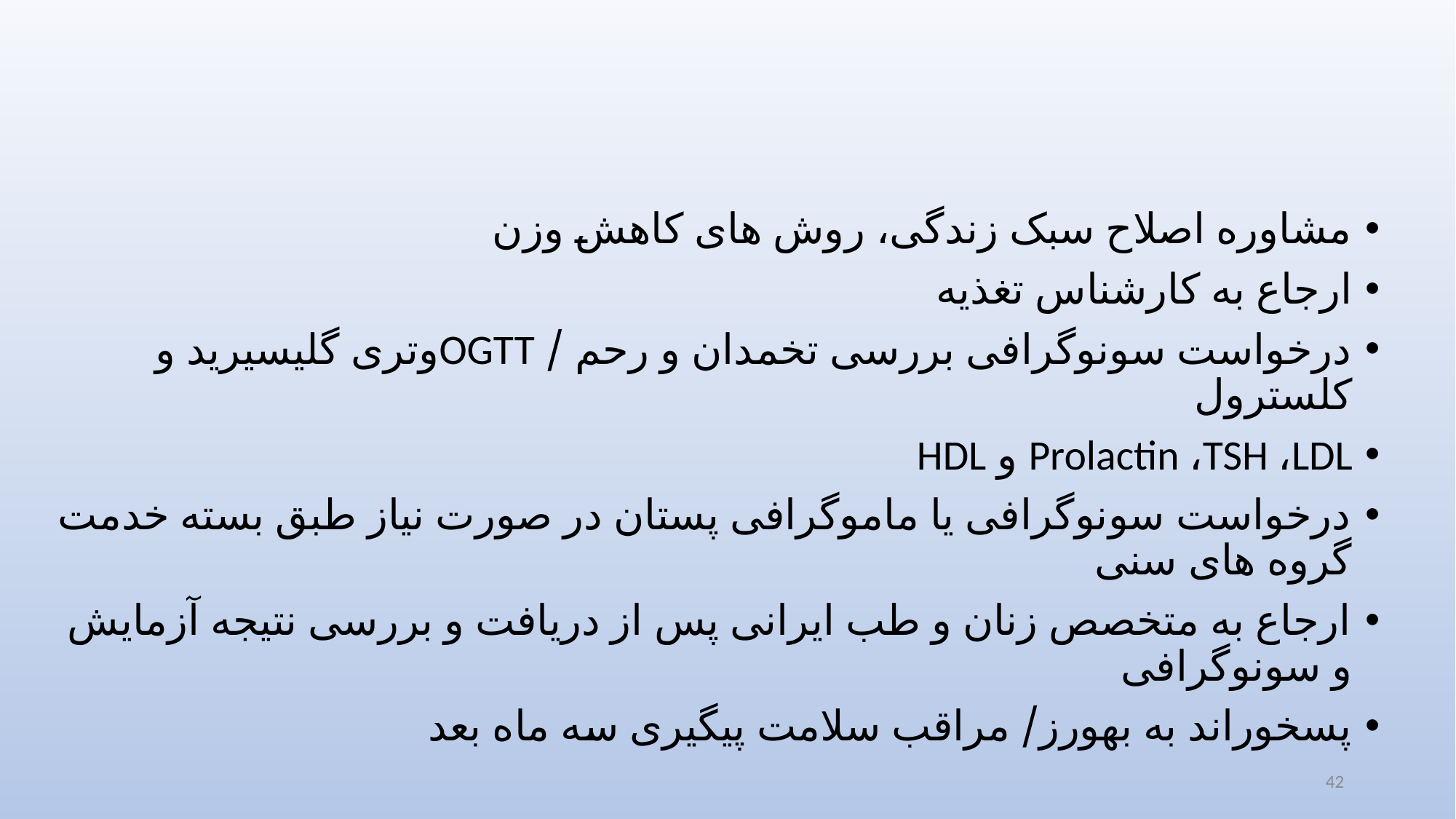

#
مشاوره اصلاح سبک زندگی، روش های کاهش وزن
ارجاع به کارشناس تغذیه
درخواست سونوگرافی بررسی تخمدان و رحم / OGTTوتری گلیسیرید و کلسترول
Prolactin ،TSH ،LDL و HDL
درخواست سونوگرافی یا ماموگرافی پستان در صورت نیاز طبق بسته خدمت گروه های سنی
ارجاع به متخصص زنان و طب ایرانی پس از دریافت و بررسی نتیجه آزمایش و سونوگرافی
پسخوراند به بهورز/ مراقب سلامت پیگیری سه ماه بعد
42